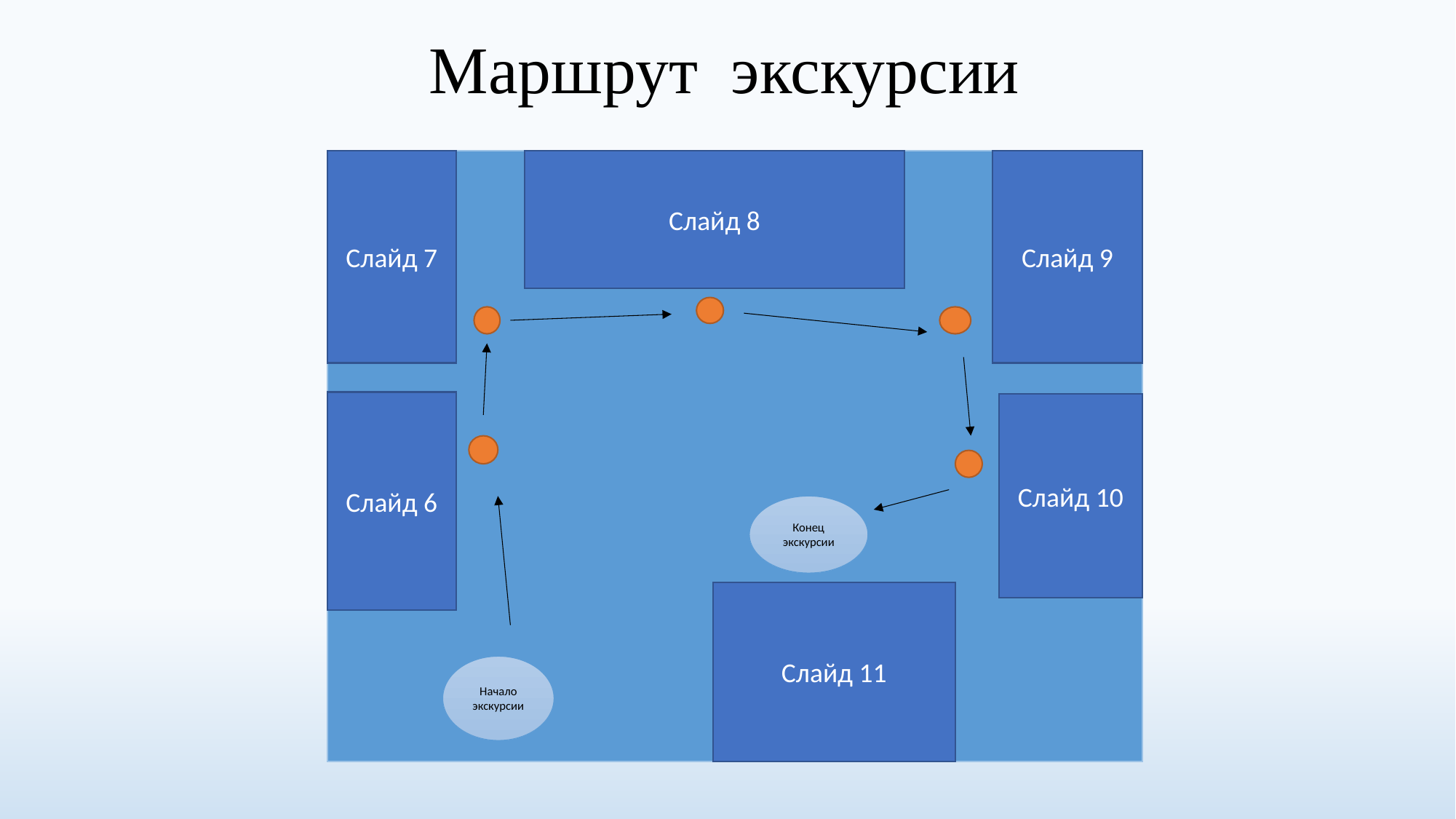

# Маршрут  экскурсии

Слайд 7
Слайд 8
Слайд 9

Слайд 6
Слайд 10

Конец экскурсии
Слайд 11
Начало экскурсии